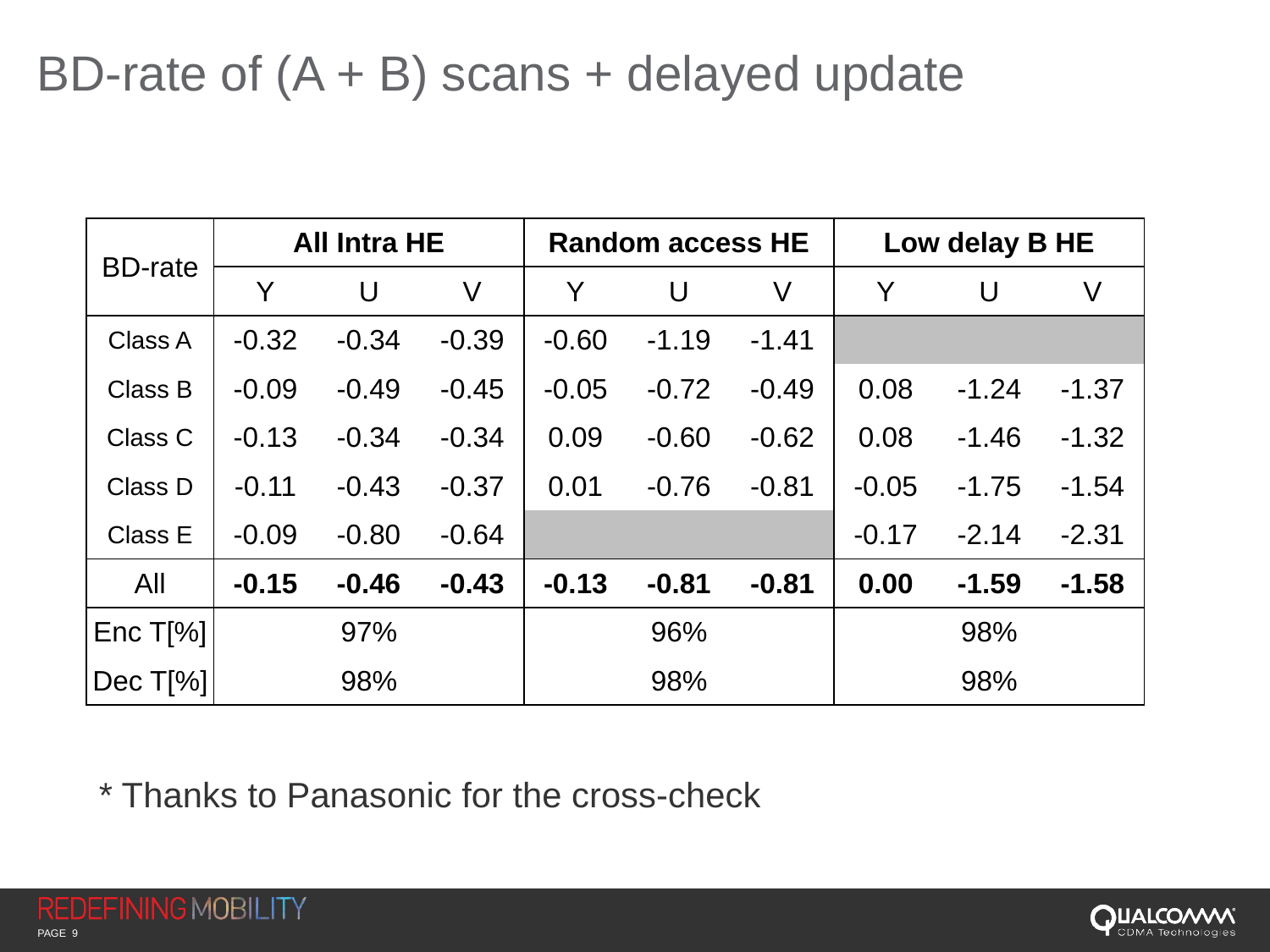

# BD-rate of (A + B) scans + delayed update

* Thanks to Panasonic for the cross-check

| BD-rate | All Intra HE |  |  | Random access HE |  |  | Low delay B HE |  |  |
| --- | --- | --- | --- | --- | --- | --- | --- | --- | --- |
|  | Y | U | V | Y | U | V | Y | U | V |
| Class A | -0.32 | -0.34 | -0.39 | -0.60 | -1.19 | -1.41 |  |  |  |
| Class B | -0.09 | -0.49 | -0.45 | -0.05 | -0.72 | -0.49 | 0.08 | -1.24 | -1.37 |
| Class C | -0.13 | -0.34 | -0.34 | 0.09 | -0.60 | -0.62 | 0.08 | -1.46 | -1.32 |
| Class D | -0.11 | -0.43 | -0.37 | 0.01 | -0.76 | -0.81 | -0.05 | -1.75 | -1.54 |
| Class E | -0.09 | -0.80 | -0.64 |  |  |  | -0.17 | -2.14 | -2.31 |
| All | -0.15 | -0.46 | -0.43 | -0.13 | -0.81 | -0.81 | 0.00 | -1.59 | -1.58 |
| Enc T[%] | 97% |  |  | 96% |  |  | 98% |  |  |
| Dec T[%] | 98% |  |  | 98% |  |  | 98% |  |  |